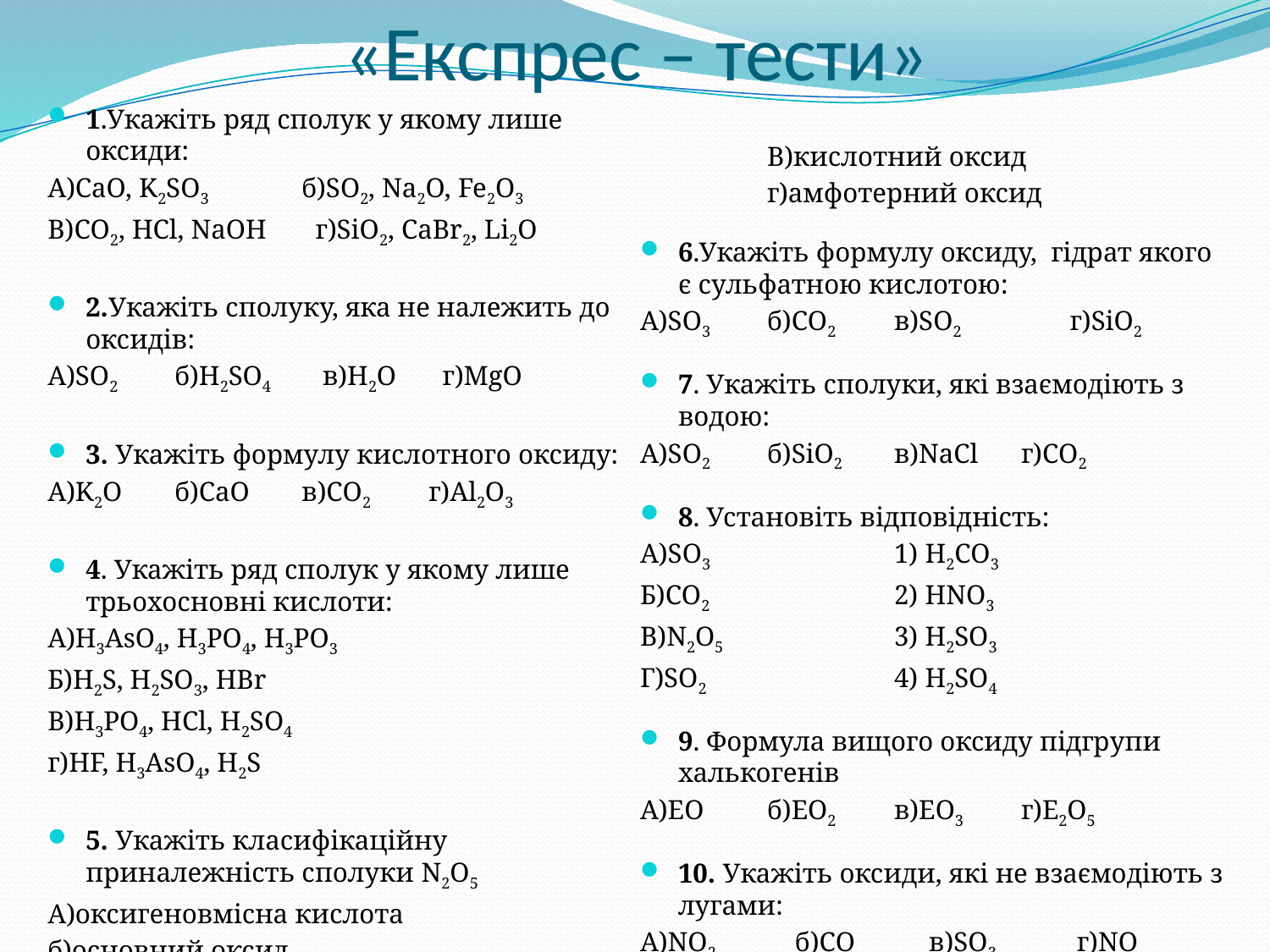

# «Експрес – тести»
1.Укажіть ряд сполук у якому лише оксиди:
А)CaO, K2SO3	б)SO2, Na2O, Fe2O3
В)CO2, HCl, NaOH	  г)SiO2, CaBr2, Li2O

2.Укажіть сполуку, яка не належить до оксидів:
А)SO2	б)H2SO4	   в)H2O	  г)MgO

3. Укажіть формулу кислотного оксиду:
А)K2O	б)CaO	в)CO2	г)Al2O3

4. Укажіть ряд сполук у якому лише трьохосновні кислоти:
А)H3AsO4, H3PO4, H3PO3
Б)H2S, H2SO3, HBr
В)H3PO4, HCl, H2SO4
г)HF, H3AsO4, H2S

5. Укажіть класифікаційну приналежність сполуки N2O5
А)оксигеновмісна кислота
б)основний оксид

	В)кислотний оксид
	г)амфотерний оксид

6.Укажіть формулу оксиду,  гідрат якого є сульфатною кислотою:
А)SO3	б)CO2	в)SO2	       г)SiO2

7. Укажіть сполуки, які взаємодіють з водою:
А)SO2	б)SiO2	в)NaCl	г)CO2

8. Установіть відповідність:
А)SO3		1) H2CO3
Б)CO2		2) HNO3
В)N2O5		3) H2SO3
Г)SO2		4) H2SO4

9. Формула вищого оксиду підгрупи халькогенів
А)EO	б)EO2	в)EO3	г)E2O5

10. Укажіть оксиди, які не взаємодіють з лугами:
А)NO2	    б)CO	     в)SO3	        г)NO